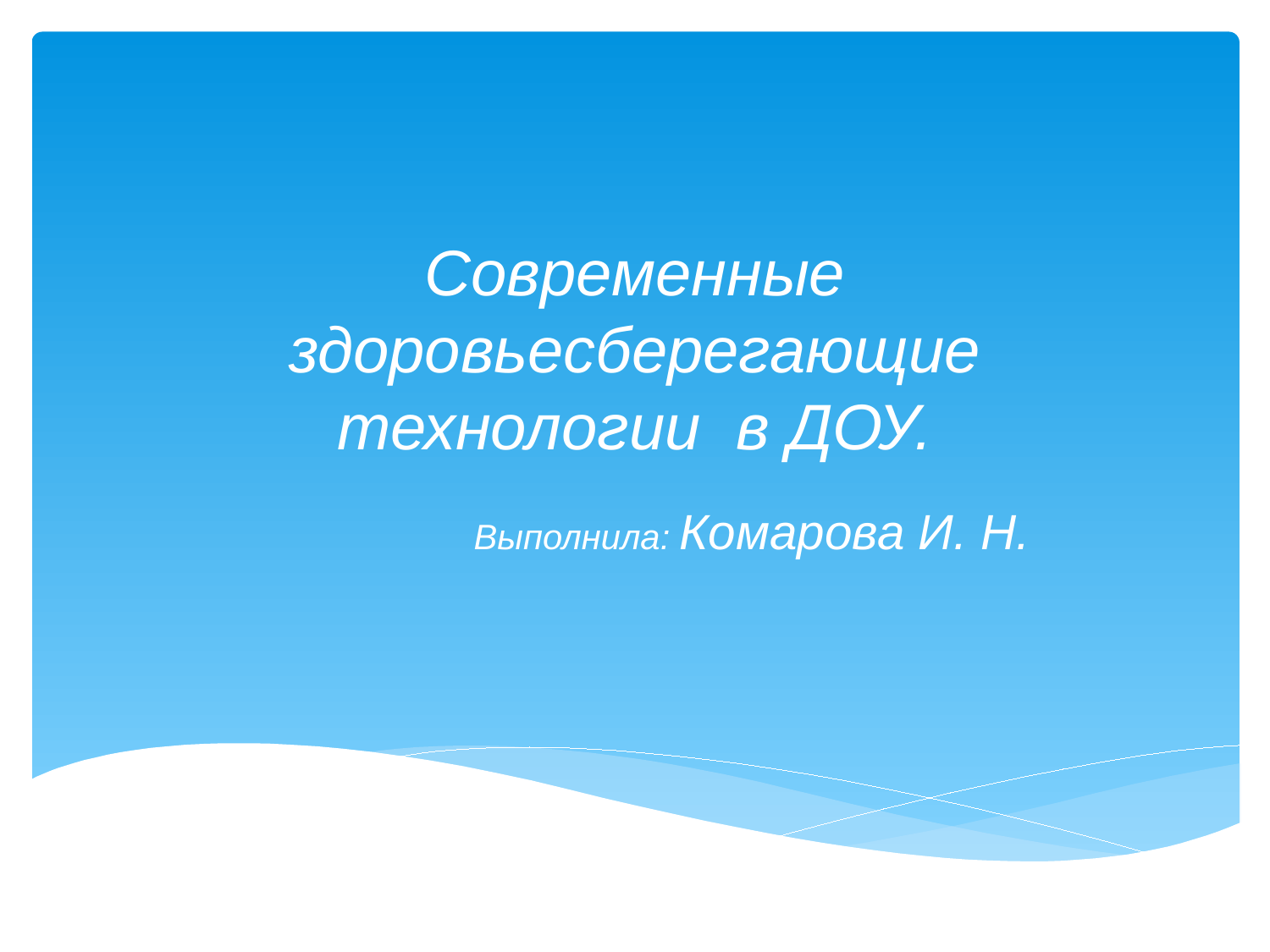

# Современные здоровьесберегающие технологии  в ДОУ.
Выполнила: Комарова И. Н.